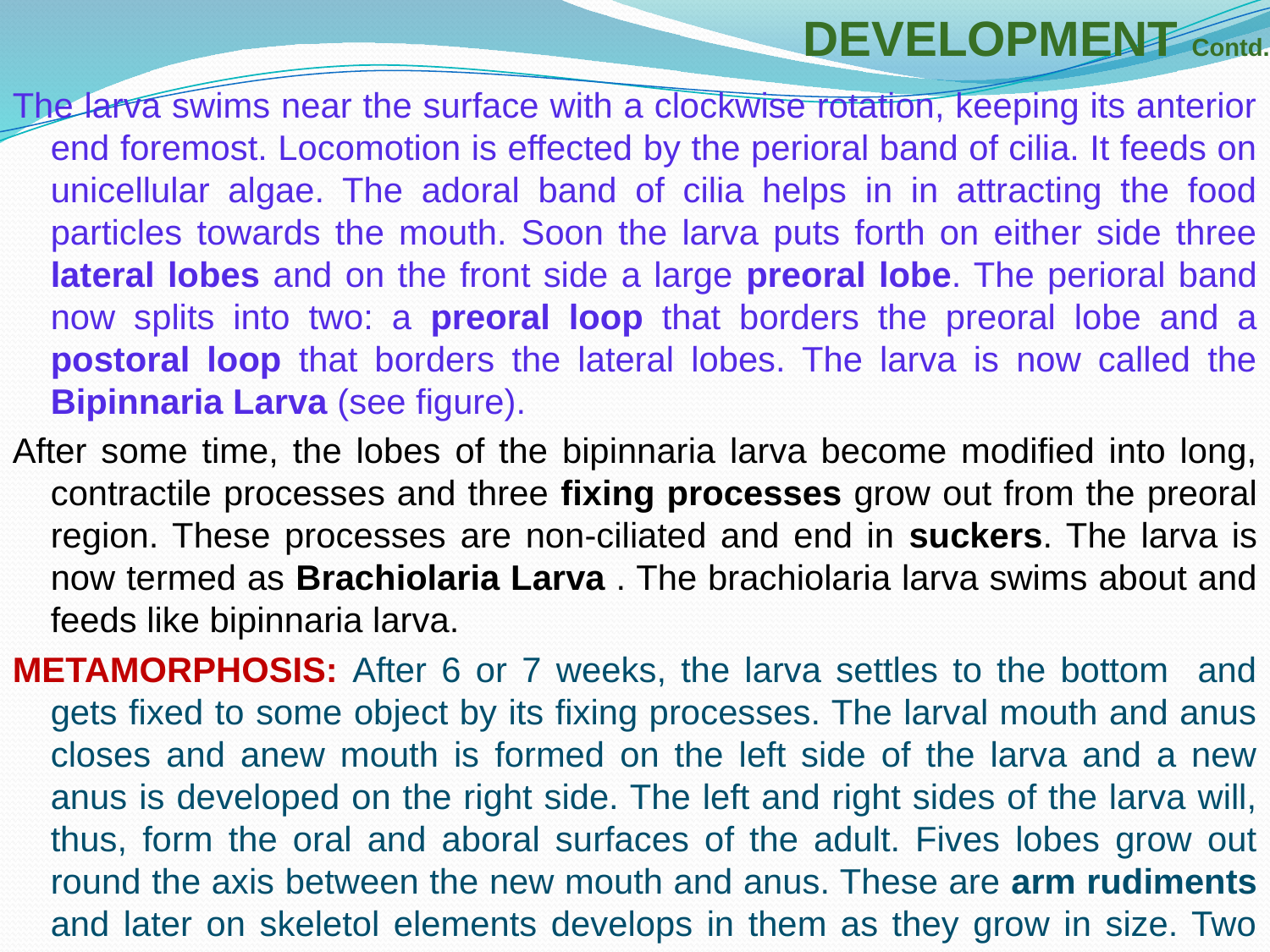

# DEVELOPMENT Contd.
The larva swims near the surface with a clockwise rotation, keeping its anterior end foremost. Locomotion is effected by the perioral band of cilia. It feeds on unicellular algae. The adoral band of cilia helps in in attracting the food particles towards the mouth. Soon the larva puts forth on either side three lateral lobes and on the front side a large preoral lobe. The perioral band now splits into two: a preoral loop that borders the preoral lobe and a postoral loop that borders the lateral lobes. The larva is now called the Bipinnaria Larva (see figure).
After some time, the lobes of the bipinnaria larva become modified into long, contractile processes and three fixing processes grow out from the preoral region. These processes are non-ciliated and end in suckers. The larva is now termed as Brachiolaria Larva . The brachiolaria larva swims about and feeds like bipinnaria larva.
METAMORPHOSIS: After 6 or 7 weeks, the larva settles to the bottom  and gets fixed to some object by its fixing processes. The larval mouth and anus closes and anew mouth is formed on the left side of the larva and a new anus is developed on the right side. The left and right sides of the larva will, thus, form the oral and aboral surfaces of the adult. Fives lobes grow out round the axis between the new mouth and anus. These are arm rudiments and later on skeletol elements develops in them as they grow in size. Two pairs of outgrowths from the coelom in each lobe forms the first tube feet and serves for the attachment. By a complex internal reorganization a bilaterally symmetrical larva is transformed into a radially symmetrical adult starfish.